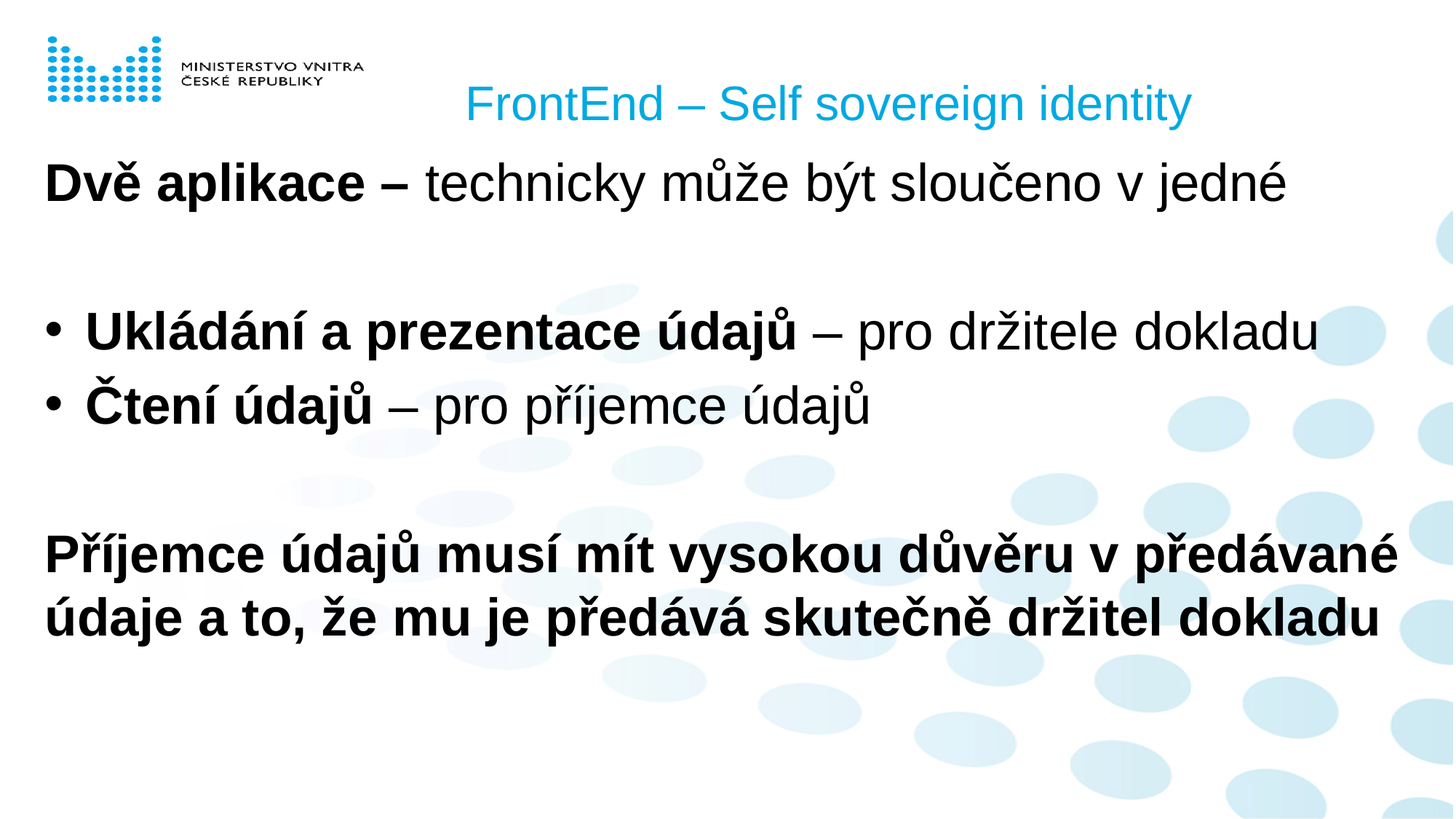

# FrontEnd – Self sovereign identity
Dvě aplikace – technicky může být sloučeno v jedné

Ukládání a prezentace údajů – pro držitele dokladu
Čtení údajů – pro příjemce údajů

Příjemce údajů musí mít vysokou důvěru v předávané údaje a to, že mu je předává skutečně držitel dokladu